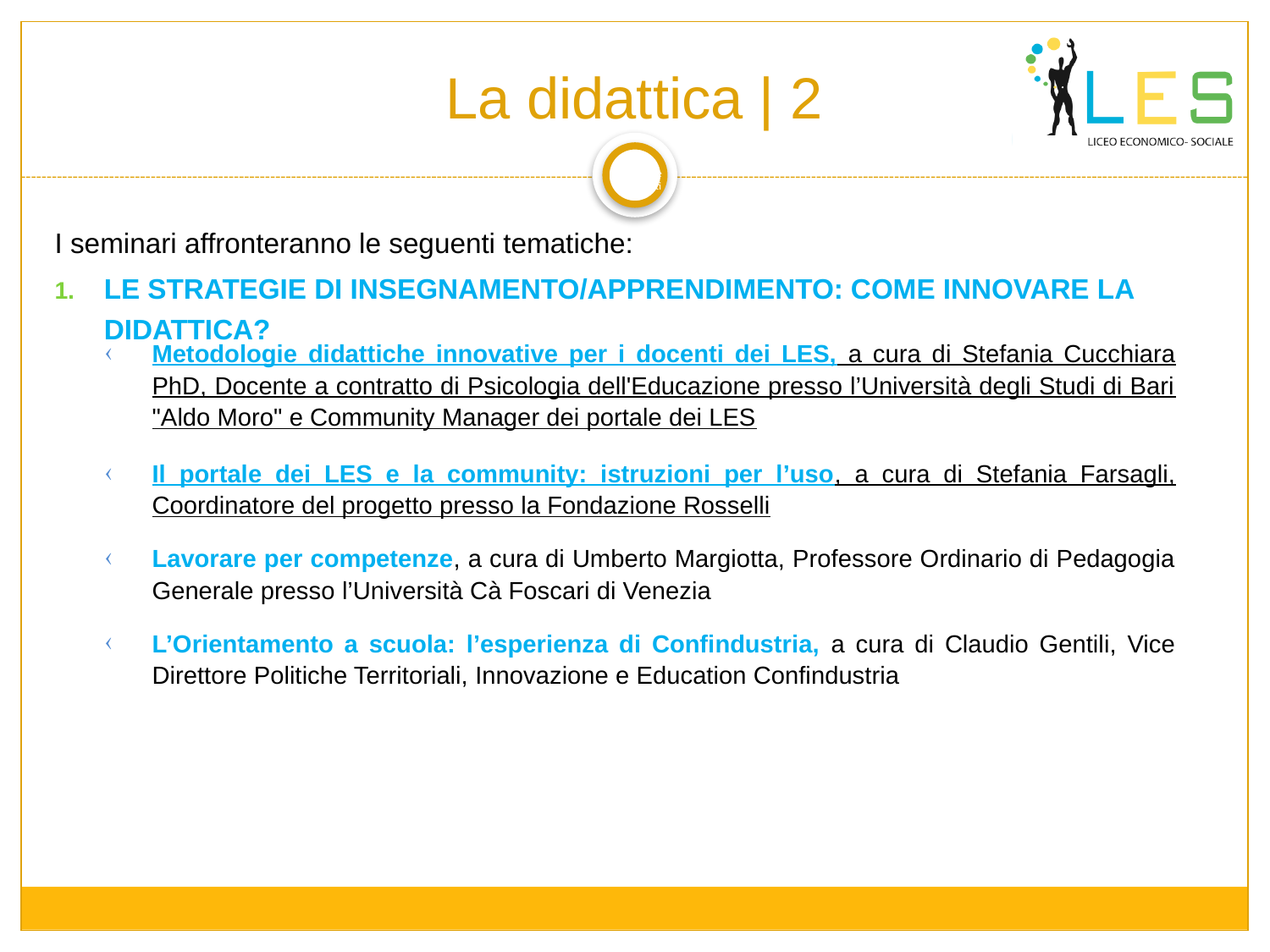

# La didattica | 2
La formazione dei docenti
I seminari affronteranno le seguenti tematiche:
LE STRATEGIE DI INSEGNAMENTO/APPRENDIMENTO: COME INNOVARE LA DIDATTICA?
| Metodologie didattiche innovative per i docenti dei LES, a cura di Stefania Cucchiara PhD, Docente a contratto di Psicologia dell'Educazione presso l’Università degli Studi di Bari "Aldo Moro" e Community Manager dei portale dei LES |
| --- |
| Il portale dei LES e la community: istruzioni per l’uso, a cura di Stefania Farsagli, Coordinatore del progetto presso la Fondazione Rosselli |
| Lavorare per competenze, a cura di Umberto Margiotta, Professore Ordinario di Pedagogia Generale presso l’Università Cà Foscari di Venezia |
| L’Orientamento a scuola: l’esperienza di Confindustria, a cura di Claudio Gentili, Vice Direttore Politiche Territoriali, Innovazione e Education Confindustria |